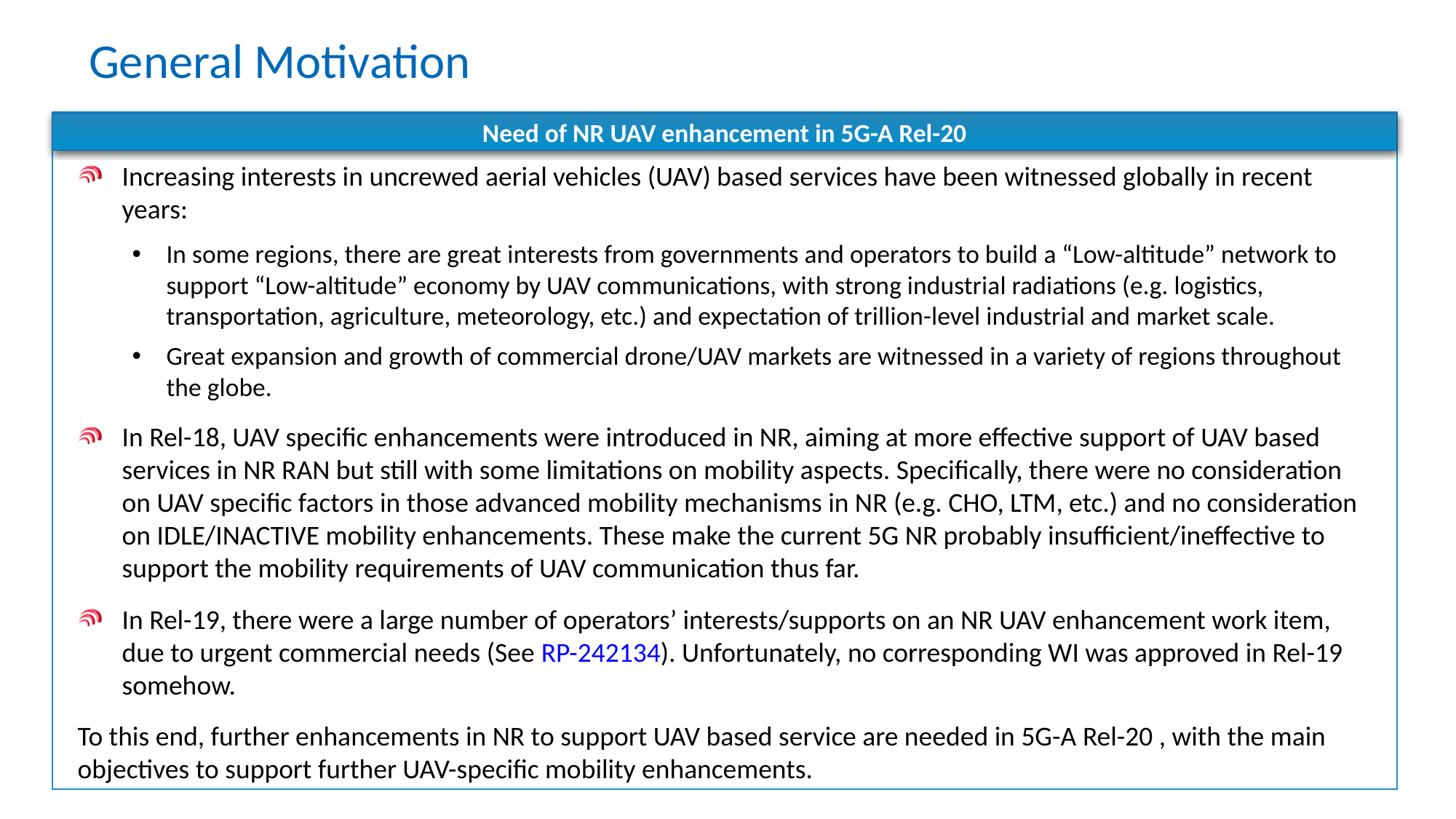

# General Motivation

Need of NR UAV enhancement in 5G-A Rel-20
Increasing interests in uncrewed aerial vehicles (UAV) based services have been witnessed globally in recent years:
In some regions, there are great interests from governments and operators to build a “Low-altitude” network to support “Low-altitude” economy by UAV communications, with strong industrial radiations (e.g. logistics, transportation, agriculture, meteorology, etc.) and expectation of trillion-level industrial and market scale.
Great expansion and growth of commercial drone/UAV markets are witnessed in a variety of regions throughout the globe.
In Rel-18, UAV specific enhancements were introduced in NR, aiming at more effective support of UAV based services in NR RAN but still with some limitations on mobility aspects. Specifically, there were no consideration on UAV specific factors in those advanced mobility mechanisms in NR (e.g. CHO, LTM, etc.) and no consideration on IDLE/INACTIVE mobility enhancements. These make the current 5G NR probably insufficient/ineffective to support the mobility requirements of UAV communication thus far.
In Rel-19, there were a large number of operators’ interests/supports on an NR UAV enhancement work item, due to urgent commercial needs (See RP-242134). Unfortunately, no corresponding WI was approved in Rel-19 somehow.
To this end, further enhancements in NR to support UAV based service are needed in 5G-A Rel-20 , with the main objectives to support further UAV-specific mobility enhancements.